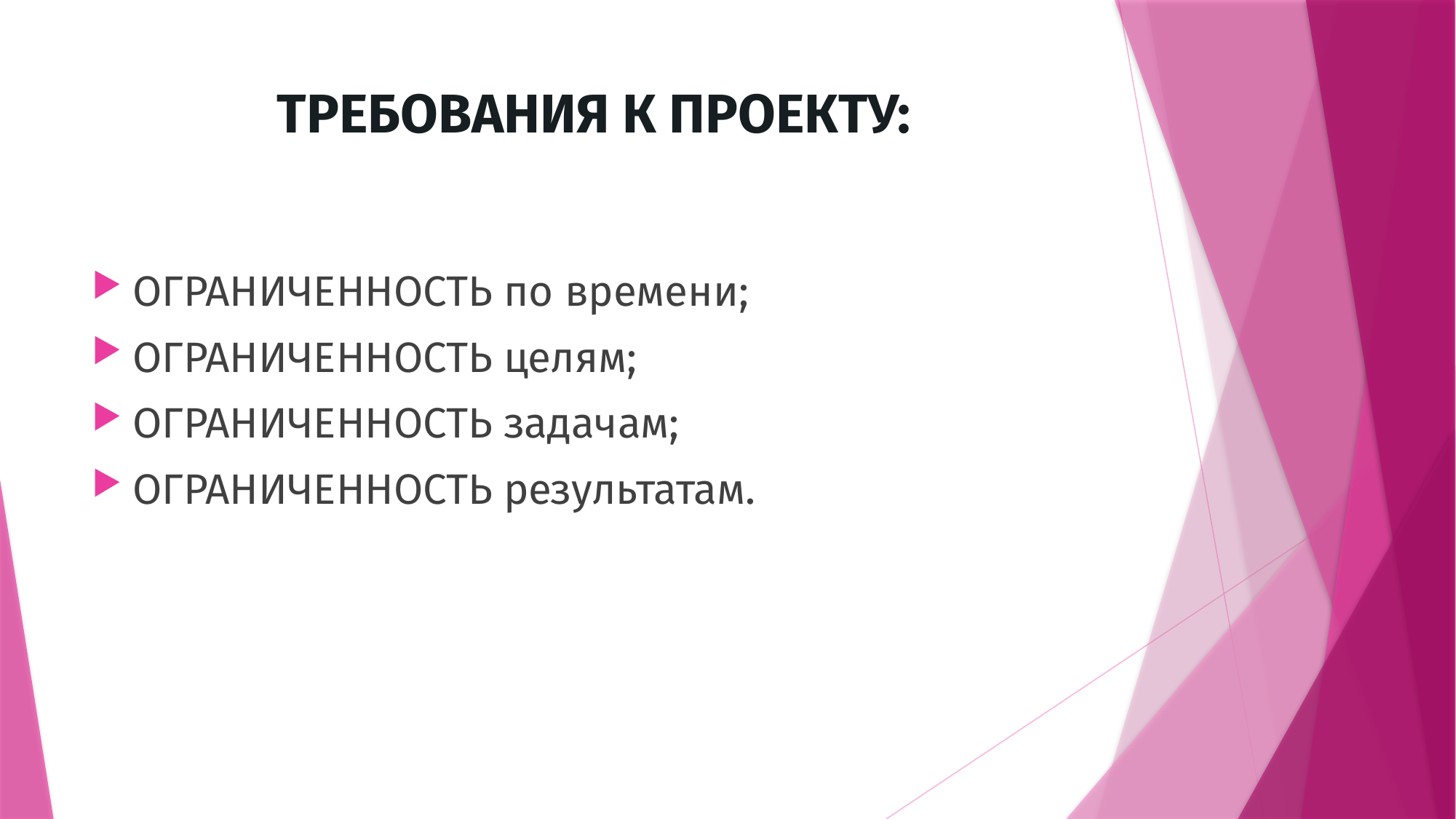

# ТРЕБОВАНИЯ К ПРОЕКТУ:
ОГРАНИЧЕННОСТЬ по времени;
ОГРАНИЧЕННОСТЬ целям;
ОГРАНИЧЕННОСТЬ задачам;
ОГРАНИЧЕННОСТЬ результатам.